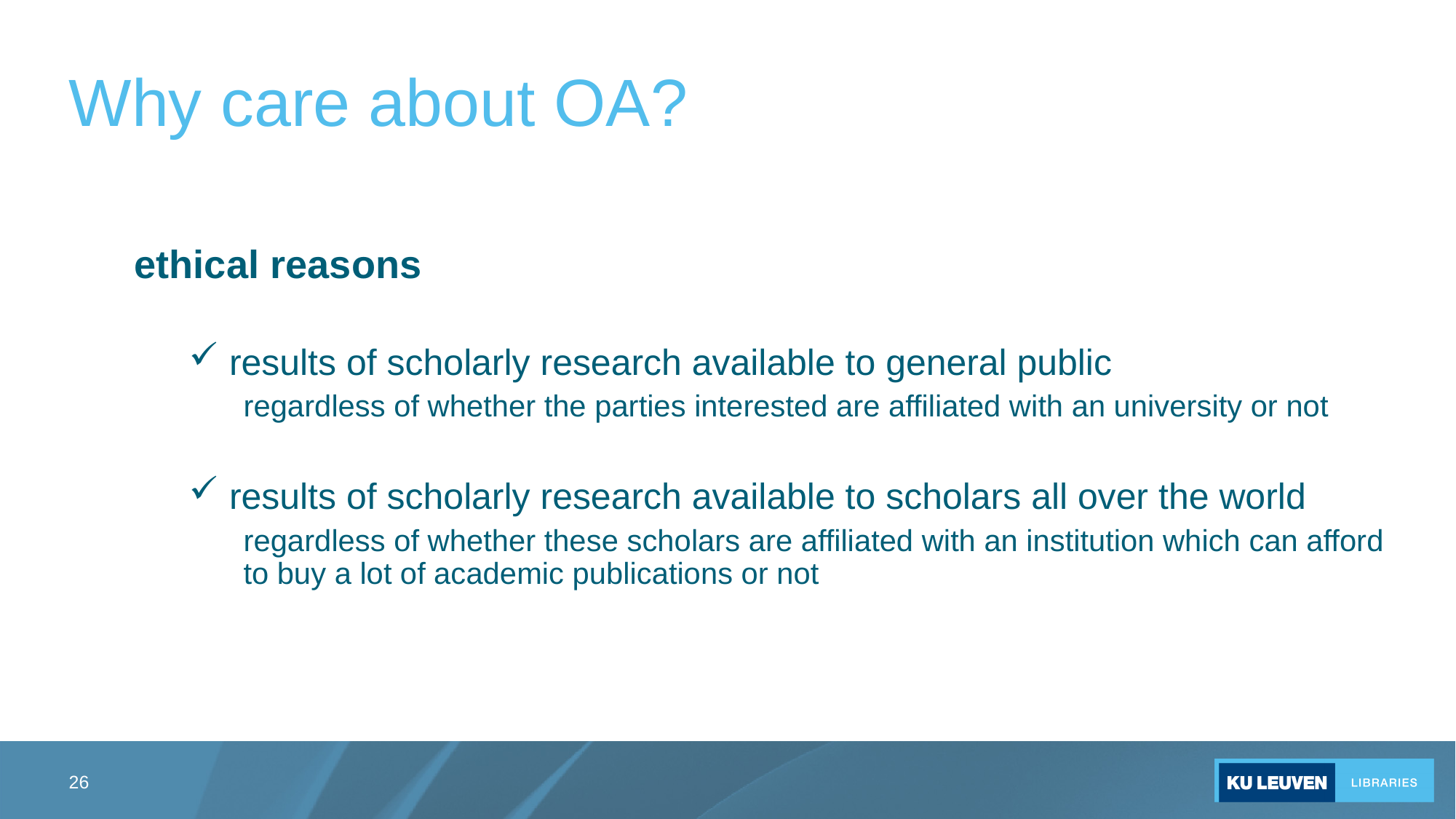

# Why care about OA?
ethical reasons

 results of scholarly research available to general public
regardless of whether the parties interested are affiliated with an university or not

 results of scholarly research available to scholars all over the world
regardless of whether these scholars are affiliated with an institution which can afford to buy a lot of academic publications or not
26